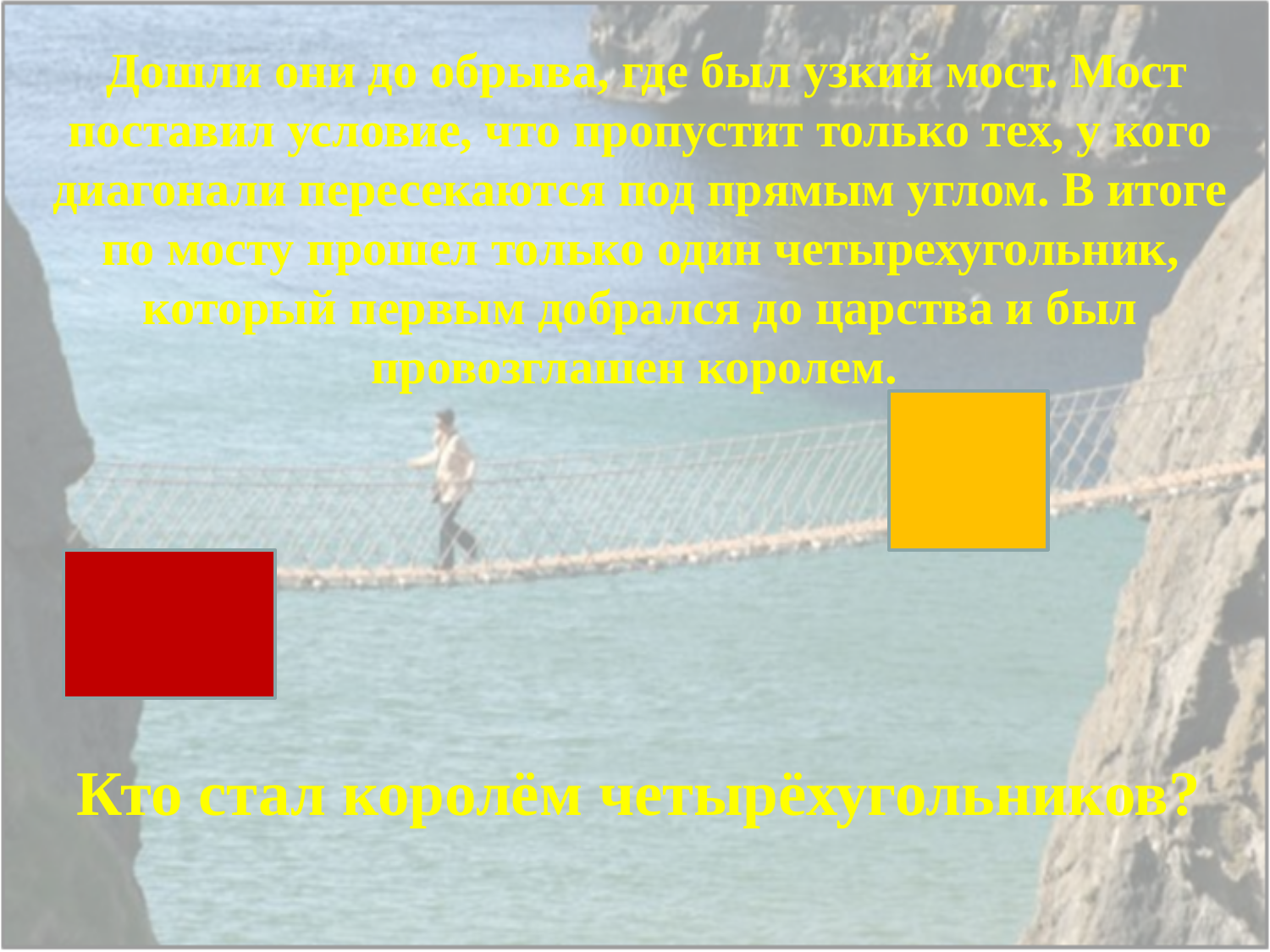

Дошли они до обрыва, где был узкий мост. Мост поставил условие, что пропустит только тех, у кого диагонали пересекаются под прямым углом. В итоге по мосту прошел только один четырехугольник, который первым добрался до царства и был провозглашен королем.

Кто стал королём четырёхугольников?